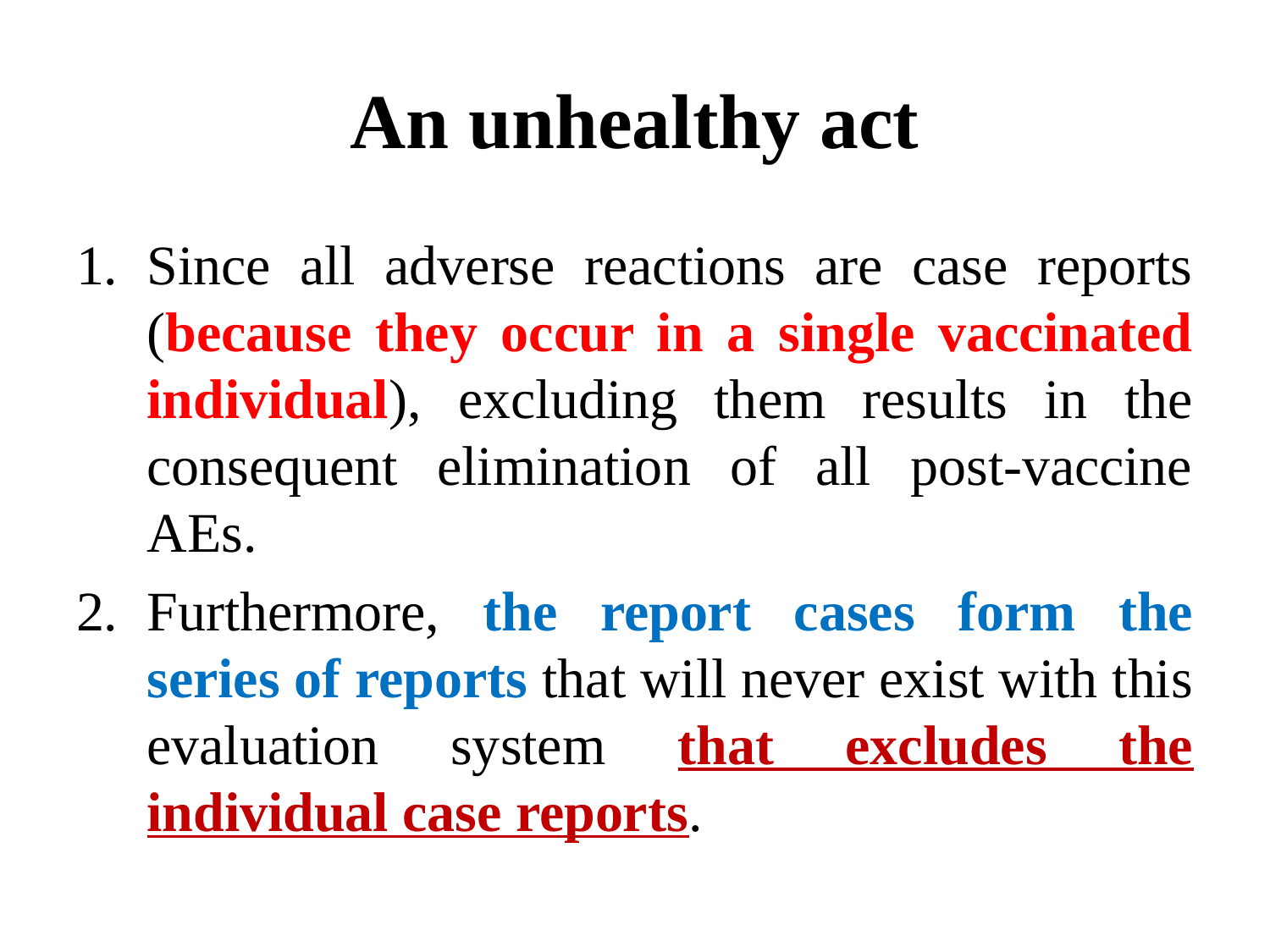

# An unhealthy act
Since all adverse reactions are case reports (because they occur in a single vaccinated individual), excluding them results in the consequent elimination of all post-vaccine AEs.
Furthermore, the report cases form the series of reports that will never exist with this evaluation system that excludes the individual case reports.